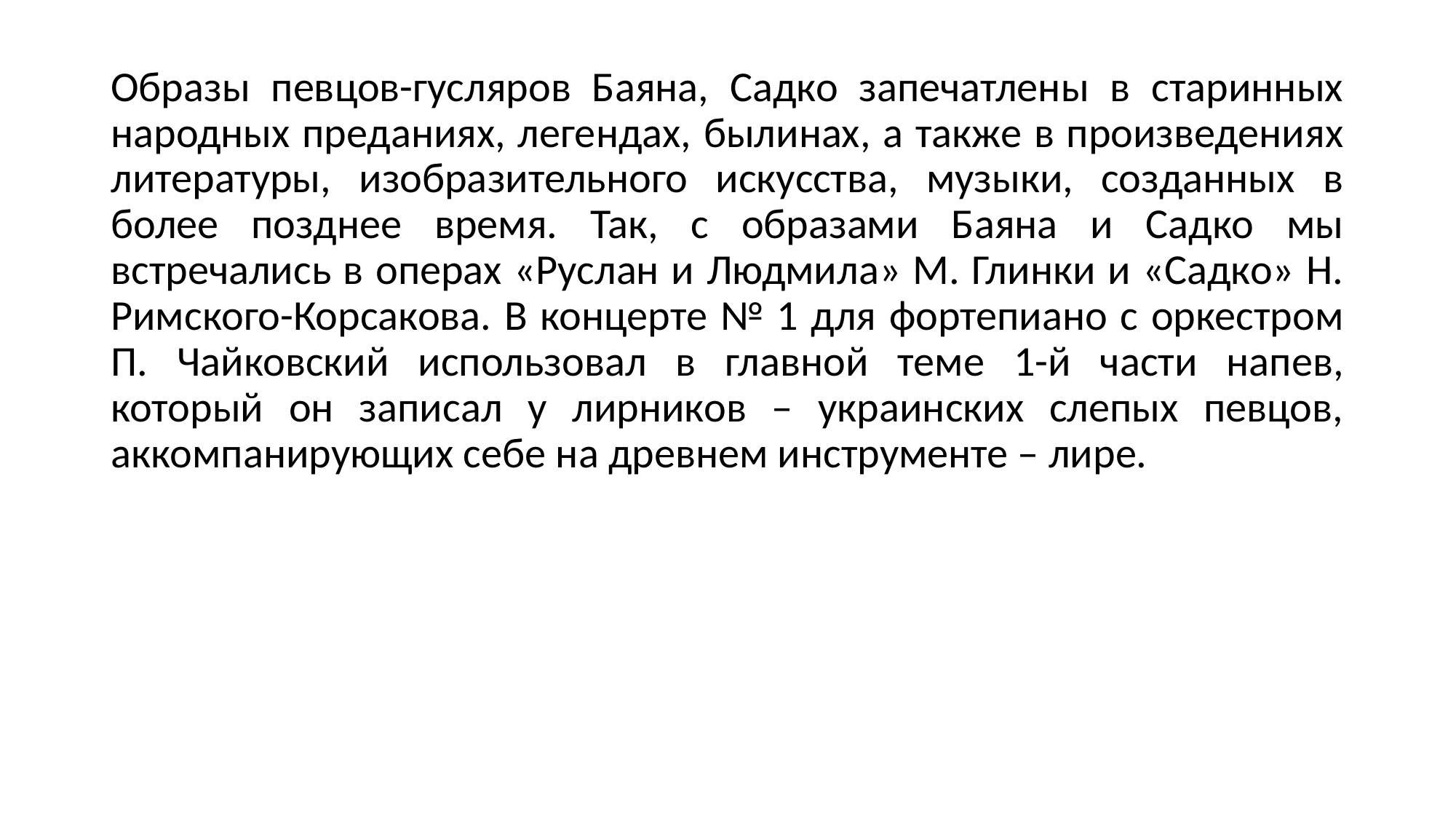

Образы певцов-гусляров Баяна, Садко запечатлены в старинных народных преданиях, легендах, былинах, а также в произведениях литературы, изобразительного искусства, музыки, созданных в более позднее время. Так, с образами Баяна и Садко мы встречались в операх «Руслан и Людмила» М. Глинки и «Садко» Н. Римского-Корсакова. В концерте № 1 для фортепиано с оркестром П. Чайковский использовал в главной теме 1-й части напев, который он записал у лирников – украинских слепых певцов, аккомпанирующих себе на древнем инструменте – лире.